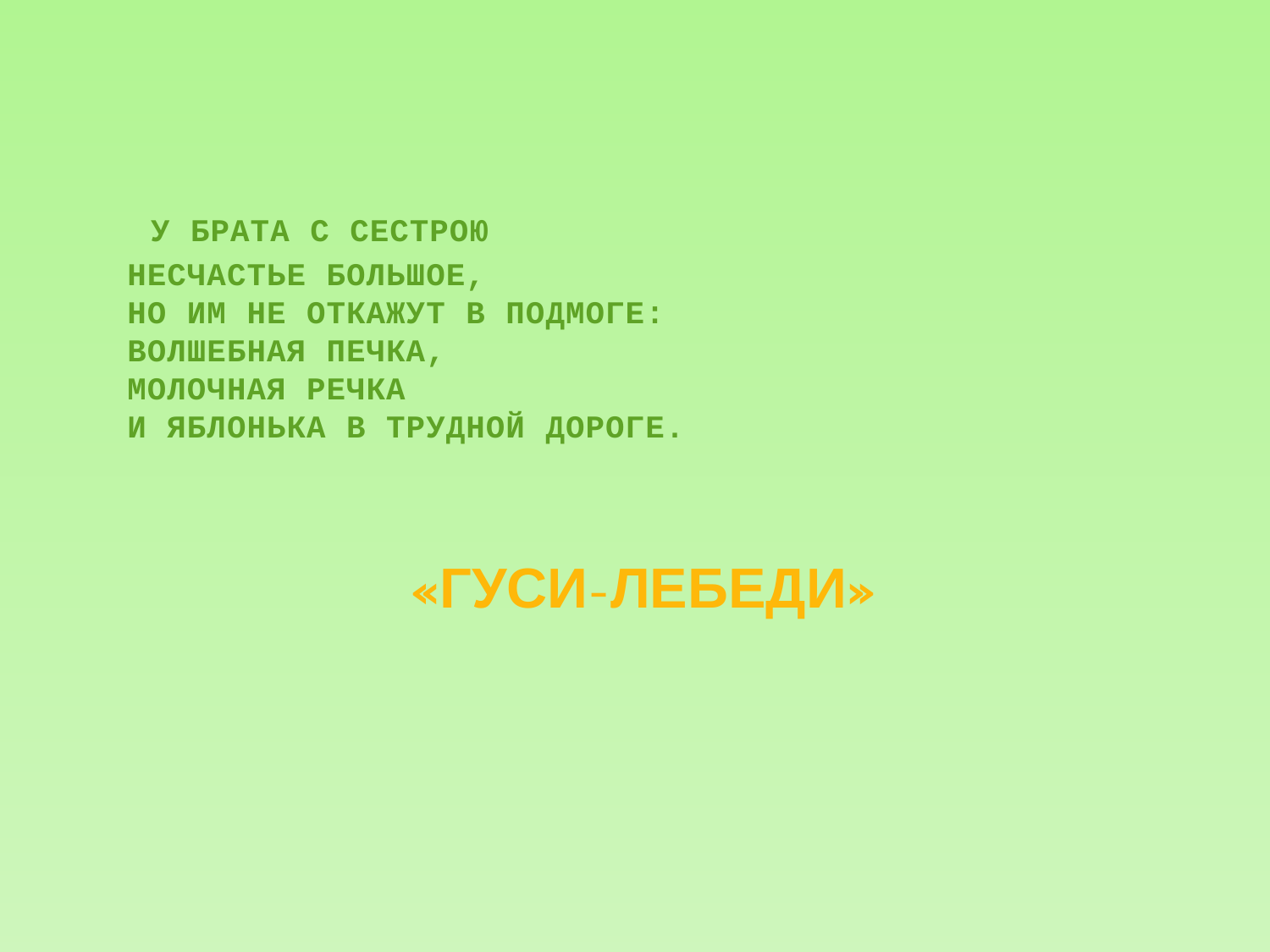

# У БРАТА С СЕСТРОЮ НЕСЧАСТЬЕ БОЛЬШОЕ, НО ИМ НЕ ОТКАЖУТ В ПОДМОГЕ: ВОЛШЕБНАЯ ПЕЧКА, МОЛОЧНАЯ РЕЧКА И ЯБЛОНЬКА В ТРУДНОЙ ДОРОГЕ.
«ГУСИ-ЛЕБЕДИ»